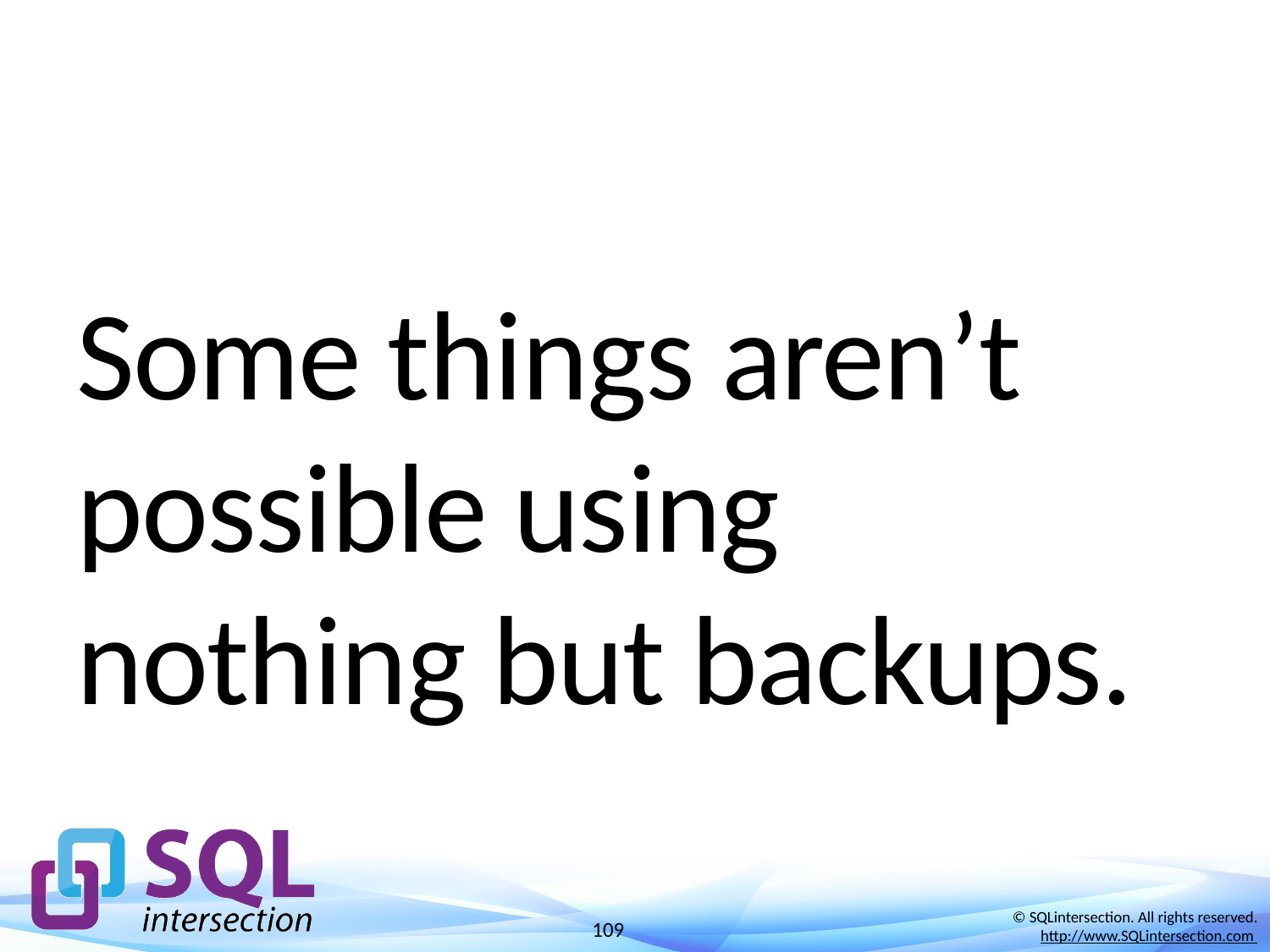

# Some things aren’t possible using nothing but backups.